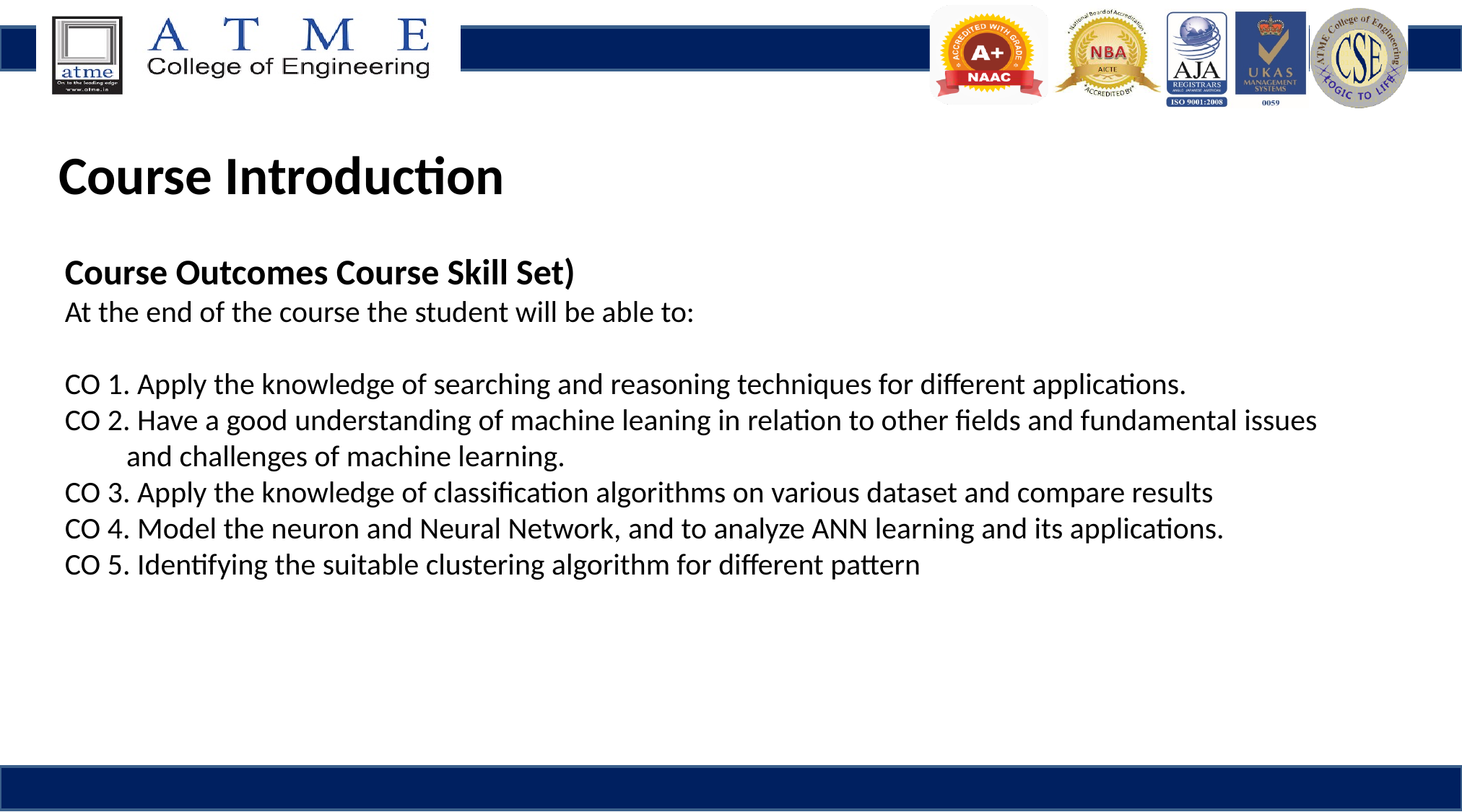

Course Introduction
Course Outcomes Course Skill Set)
At the end of the course the student will be able to:

CO 1. Apply the knowledge of searching and reasoning techniques for different applications.
CO 2. Have a good understanding of machine leaning in relation to other fields and fundamental issues
         and challenges of machine learning.
CO 3. Apply the knowledge of classification algorithms on various dataset and compare results
CO 4. Model the neuron and Neural Network, and to analyze ANN learning and its applications.
CO 5. Identifying the suitable clustering algorithm for different pattern